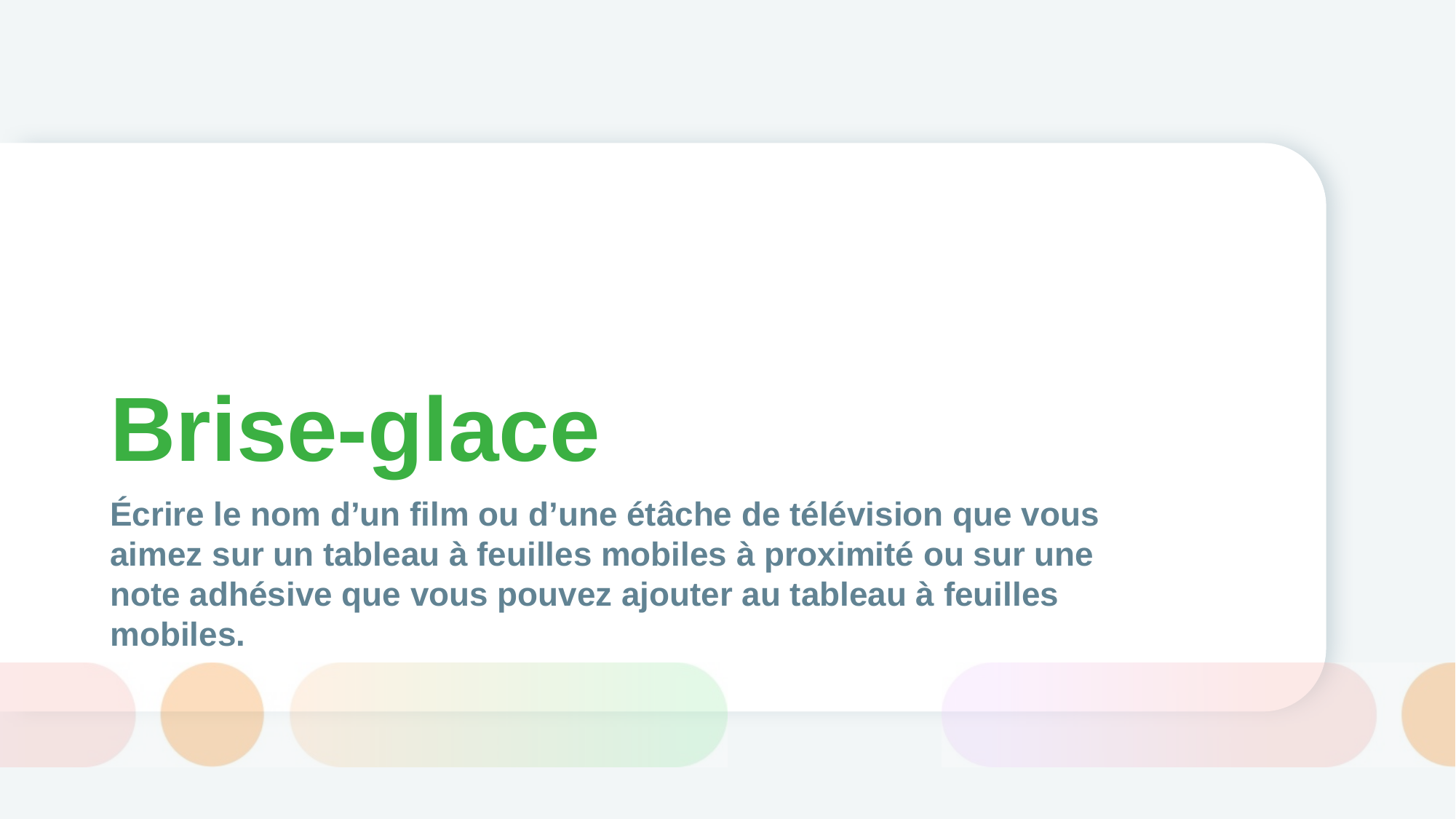

# Brise-glace
Écrire le nom d’un film ou d’une étâche de télévision que vous aimez sur un tableau à feuilles mobiles à proximité ou sur une note adhésive que vous pouvez ajouter au tableau à feuilles mobiles.
​